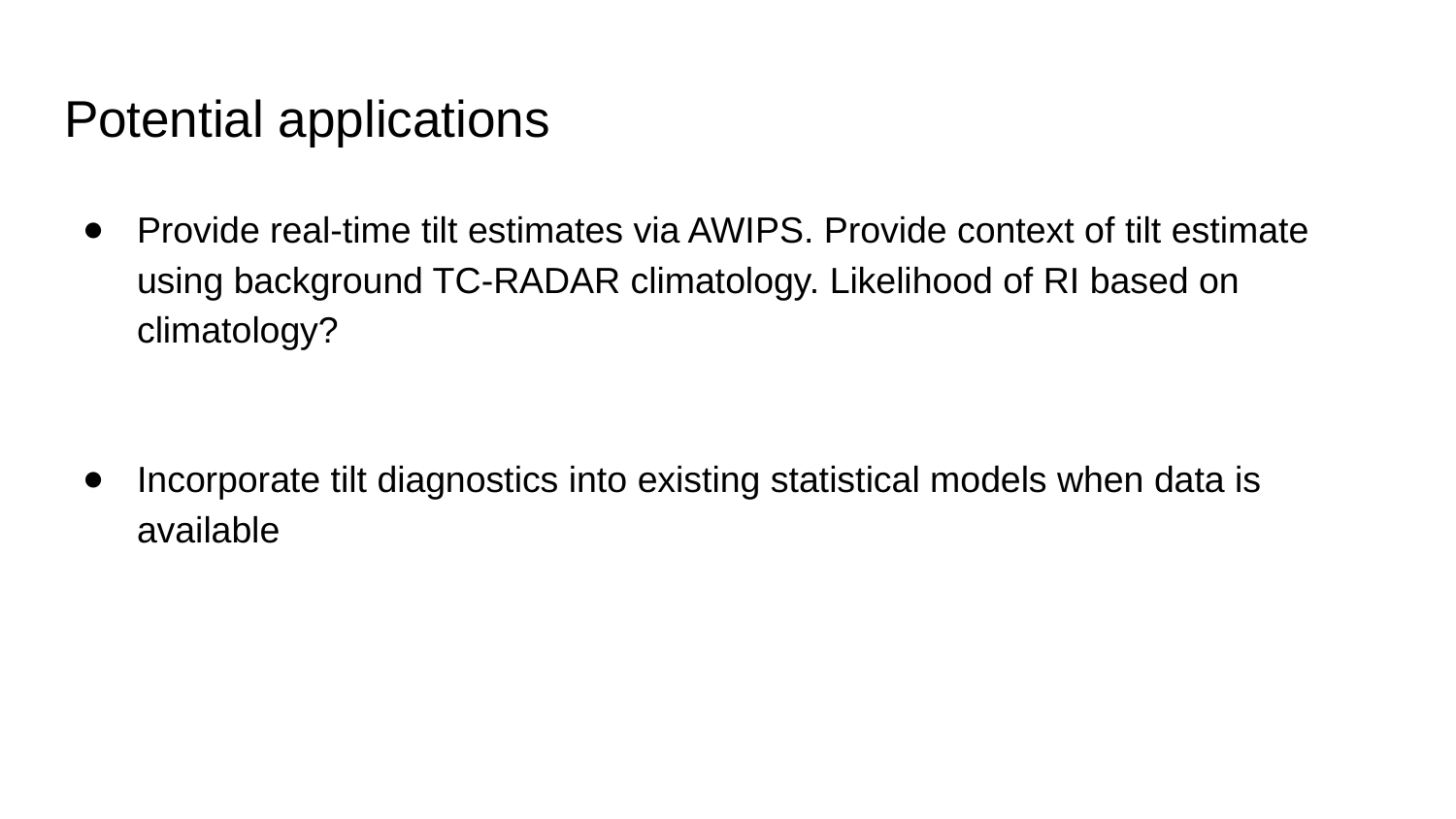

# Potential applications
Provide real-time tilt estimates via AWIPS. Provide context of tilt estimate using background TC-RADAR climatology. Likelihood of RI based on climatology?

Incorporate tilt diagnostics into existing statistical models when data is available